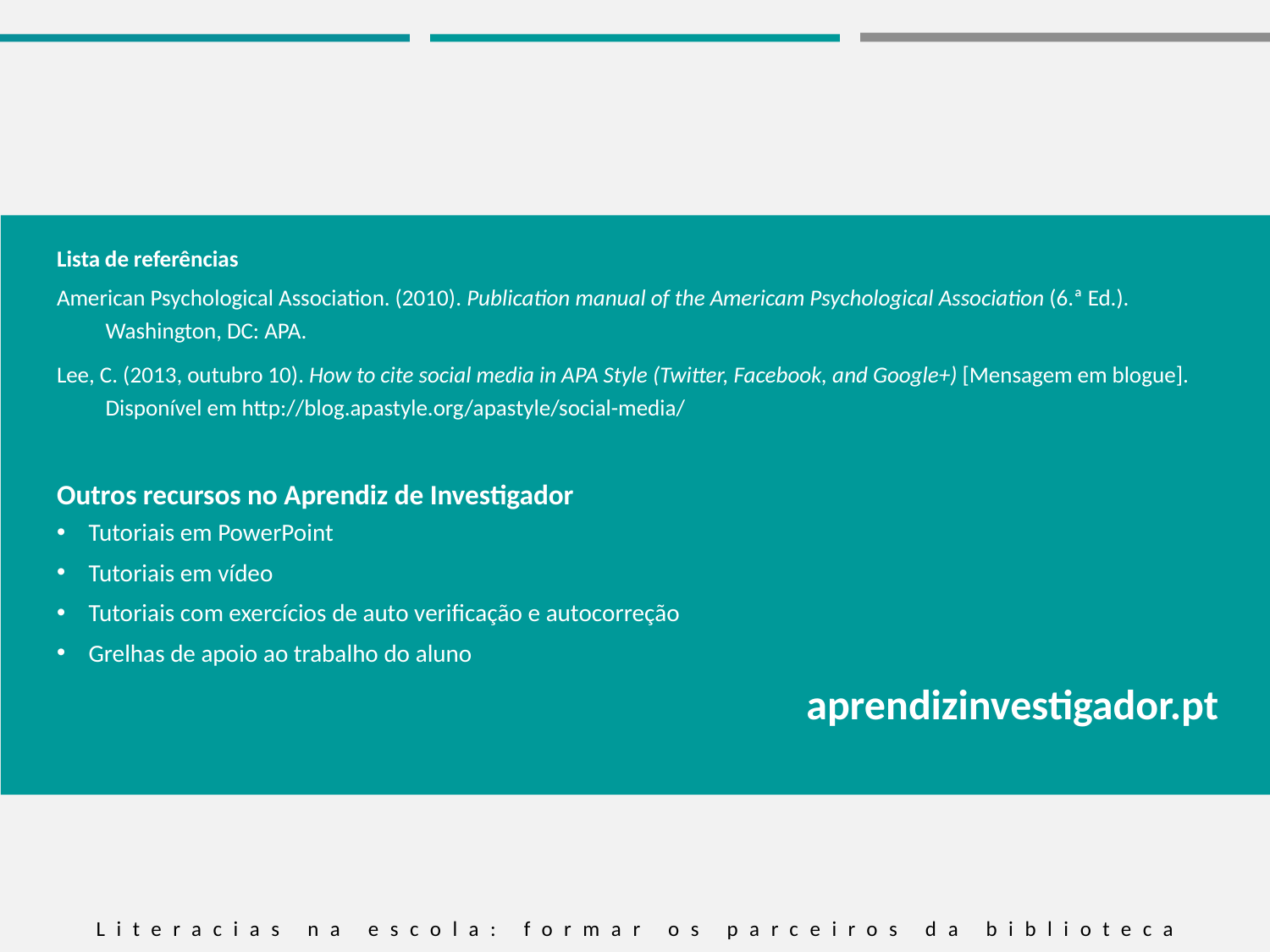

Lista de referências
American Psychological Association. (2010). Publication manual of the Americam Psychological Association (6.ª Ed.). Washington, DC: APA.
Lee, C. (2013, outubro 10). How to cite social media in APA Style (Twitter, Facebook, and Google+) [Mensagem em blogue]. Disponível em http://blog.apastyle.org/apastyle/social-media/

Outros recursos no Aprendiz de Investigador
Tutoriais em PowerPoint
Tutoriais em vídeo
Tutoriais com exercícios de auto verificação e autocorreção
Grelhas de apoio ao trabalho do aluno
aprendizinvestigador.pt
Literacias na escola: formar os parceiros da biblioteca